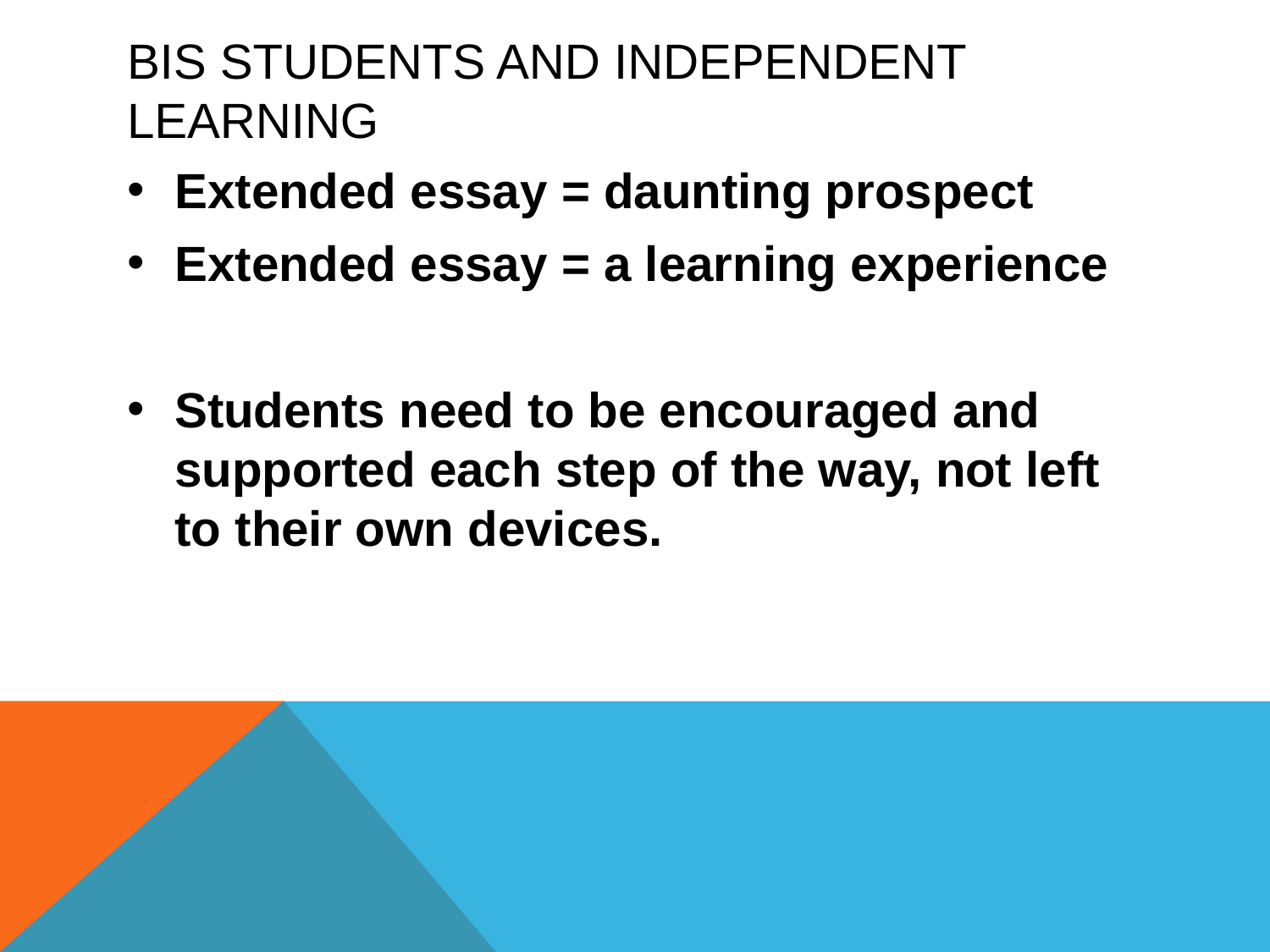

# Bis students and independent learning
Extended essay = daunting prospect
Extended essay = a learning experience

Students need to be encouraged and supported each step of the way, not left to their own devices.